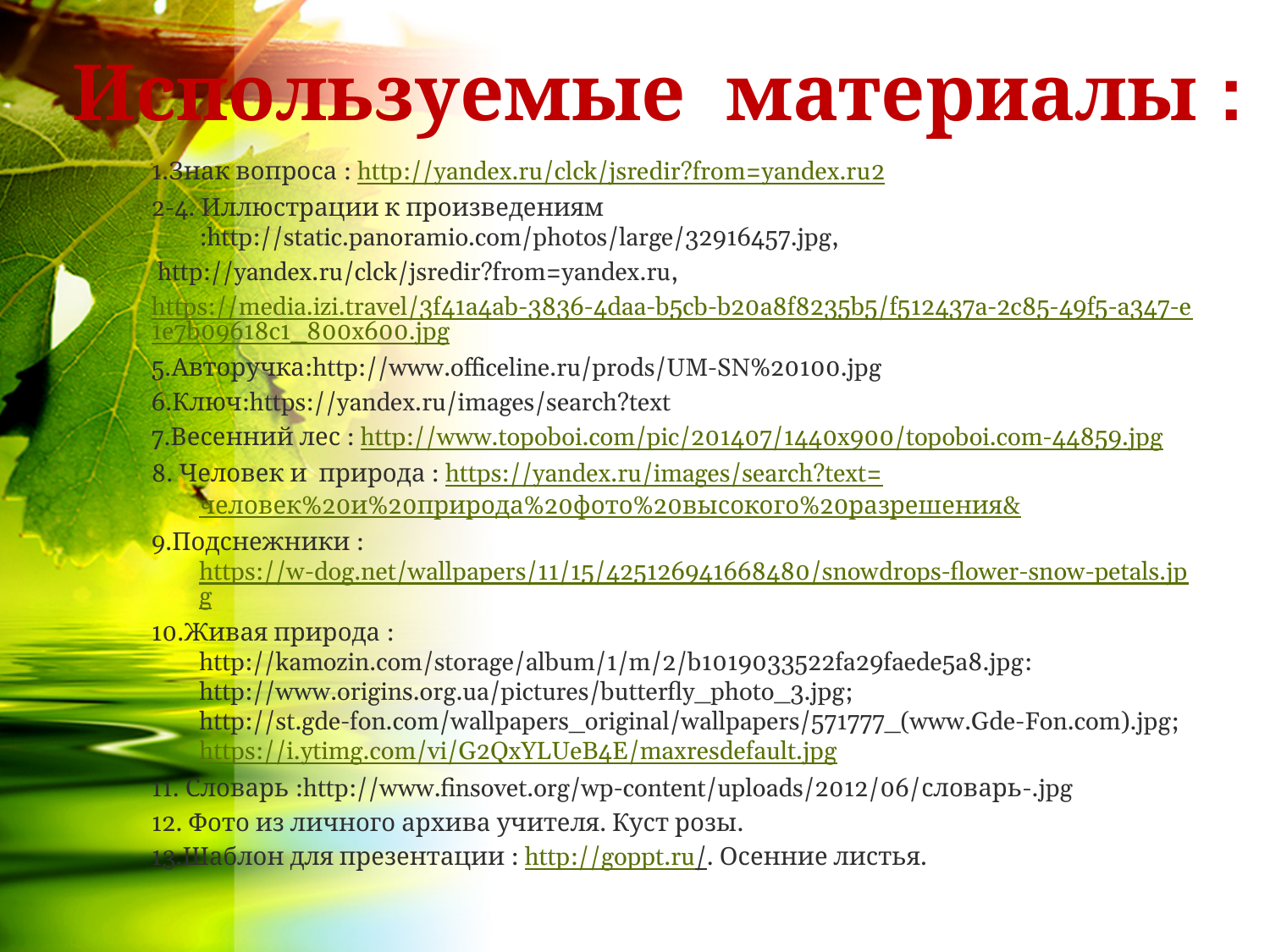

# Используемые  материалы :
1.Знак вопроса : http://yandex.ru/clck/jsredir?from=yandex.ru2
2-4. Иллюстрации к произведениям :http://static.panoramio.com/photos/large/32916457.jpg,
 http://yandex.ru/clck/jsredir?from=yandex.ru,
https://media.izi.travel/3f41a4ab-3836-4daa-b5cb-b20a8f8235b5/f512437a-2c85-49f5-a347-e1e7b09618c1_800x600.jpg
5.Авторучка:http://www.officeline.ru/prods/UM-SN%20100.jpg
6.Ключ:https://yandex.ru/images/search?text
7.Весенний лес : http://www.topoboi.com/pic/201407/1440x900/topoboi.com-44859.jpg
8. Человек и  природа : https://yandex.ru/images/search?text=человек%20и%20природа%20фото%20высокого%20разрешения&
9.Подснежники : https://w-dog.net/wallpapers/11/15/425126941668480/snowdrops-flower-snow-petals.jpg
10.Живая природа : http://kamozin.com/storage/album/1/m/2/b1019033522fa29faede5a8.jpg: http://www.origins.org.ua/pictures/butterfly_photo_3.jpg; http://st.gde-fon.com/wallpapers_original/wallpapers/571777_(www.Gde-Fon.com).jpg; https://i.ytimg.com/vi/G2QxYLUeB4E/maxresdefault.jpg
11. Словарь :http://www.finsovet.org/wp-content/uploads/2012/06/словарь-.jpg
12. Фото из личного архива учителя. Куст розы.
13.Шаблон для презентации : http://goppt.ru/. Осенние листья.